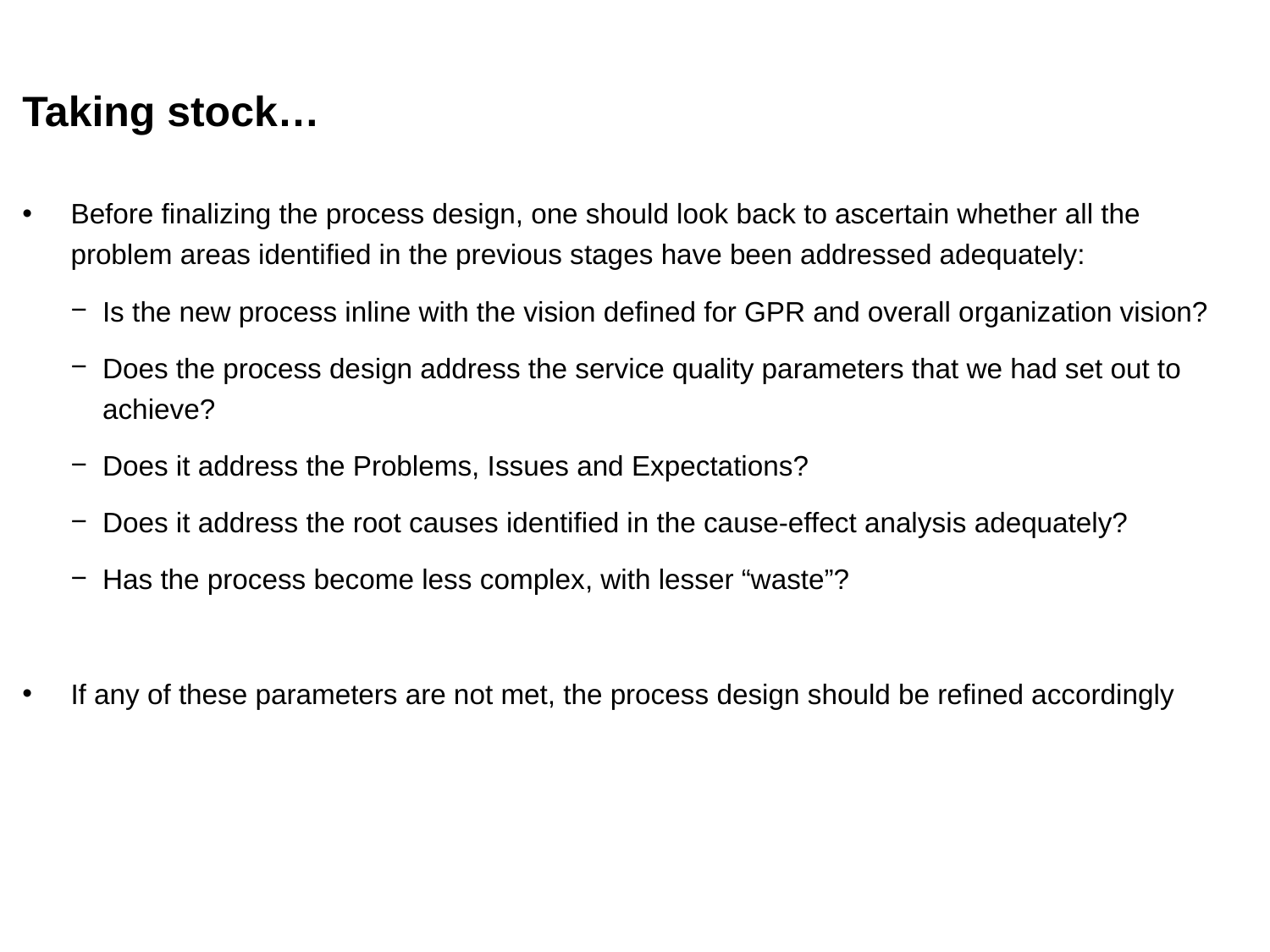

# Taking stock…
Before finalizing the process design, one should look back to ascertain whether all the problem areas identified in the previous stages have been addressed adequately:
Is the new process inline with the vision defined for GPR and overall organization vision?
Does the process design address the service quality parameters that we had set out to achieve?
Does it address the Problems, Issues and Expectations?
Does it address the root causes identified in the cause-effect analysis adequately?
Has the process become less complex, with lesser “waste”?

If any of these parameters are not met, the process design should be refined accordingly